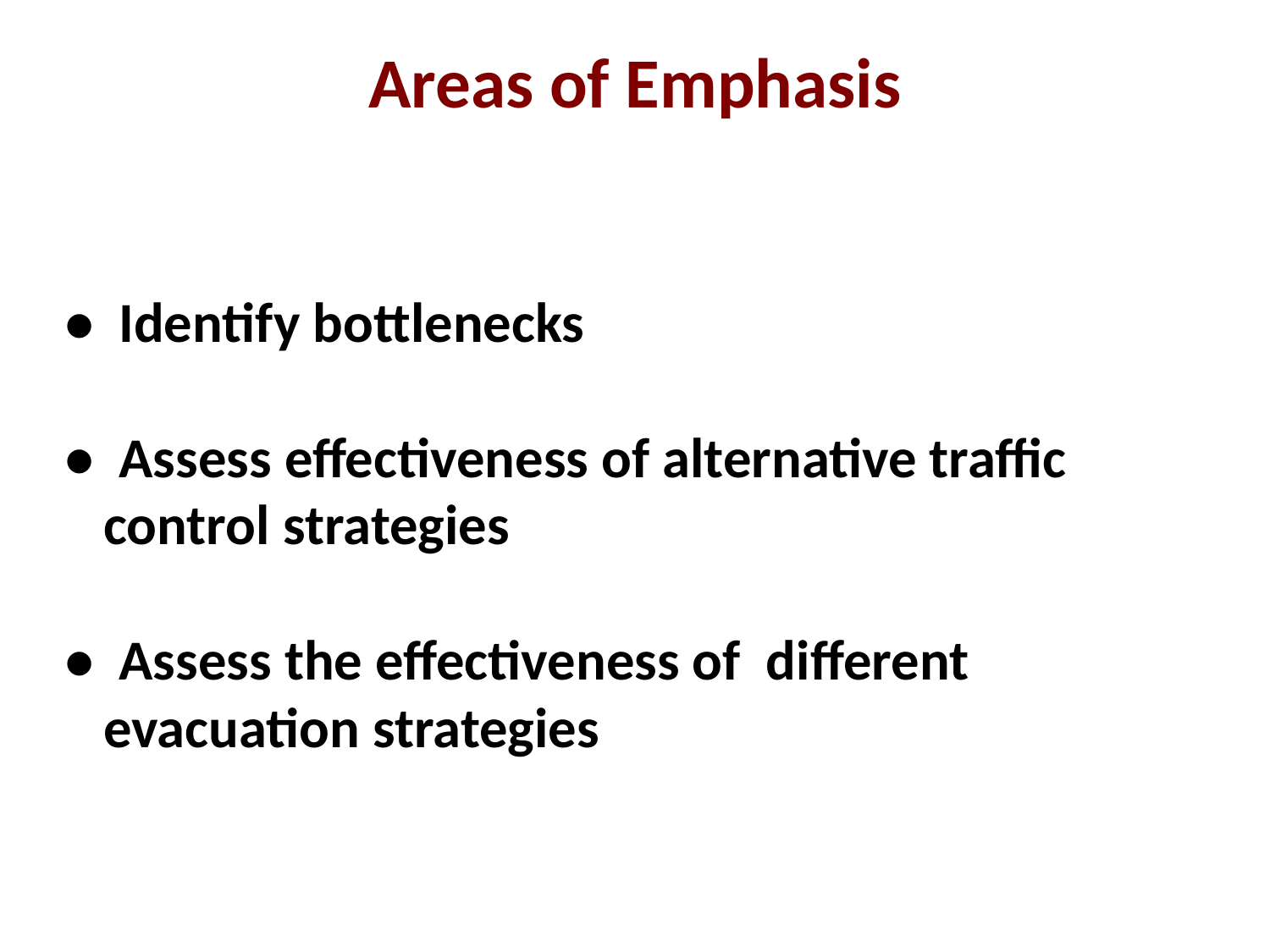

# Areas of Emphasis

•  Identify bottlenecks
•  Assess effectiveness of alternative traffic
   control strategies
•  Assess the effectiveness of  different
   evacuation strategies